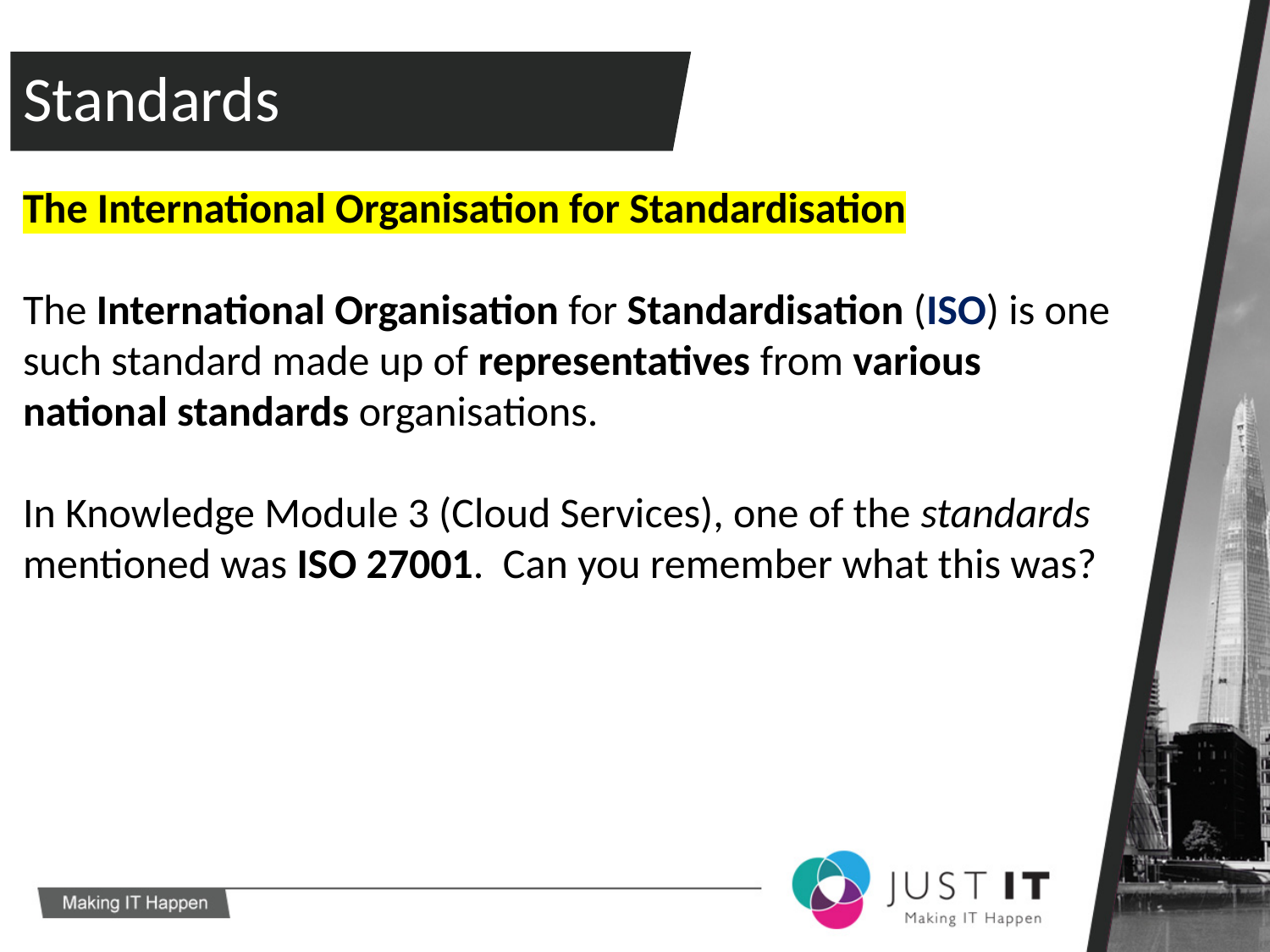

# Standards

The International Organisation for Standardisation

The International Organisation for Standardisation (ISO) is one such standard made up of representatives from various national standards organisations.

In Knowledge Module 3 (Cloud Services), one of the standards mentioned was ISO 27001.  Can you remember what this was?